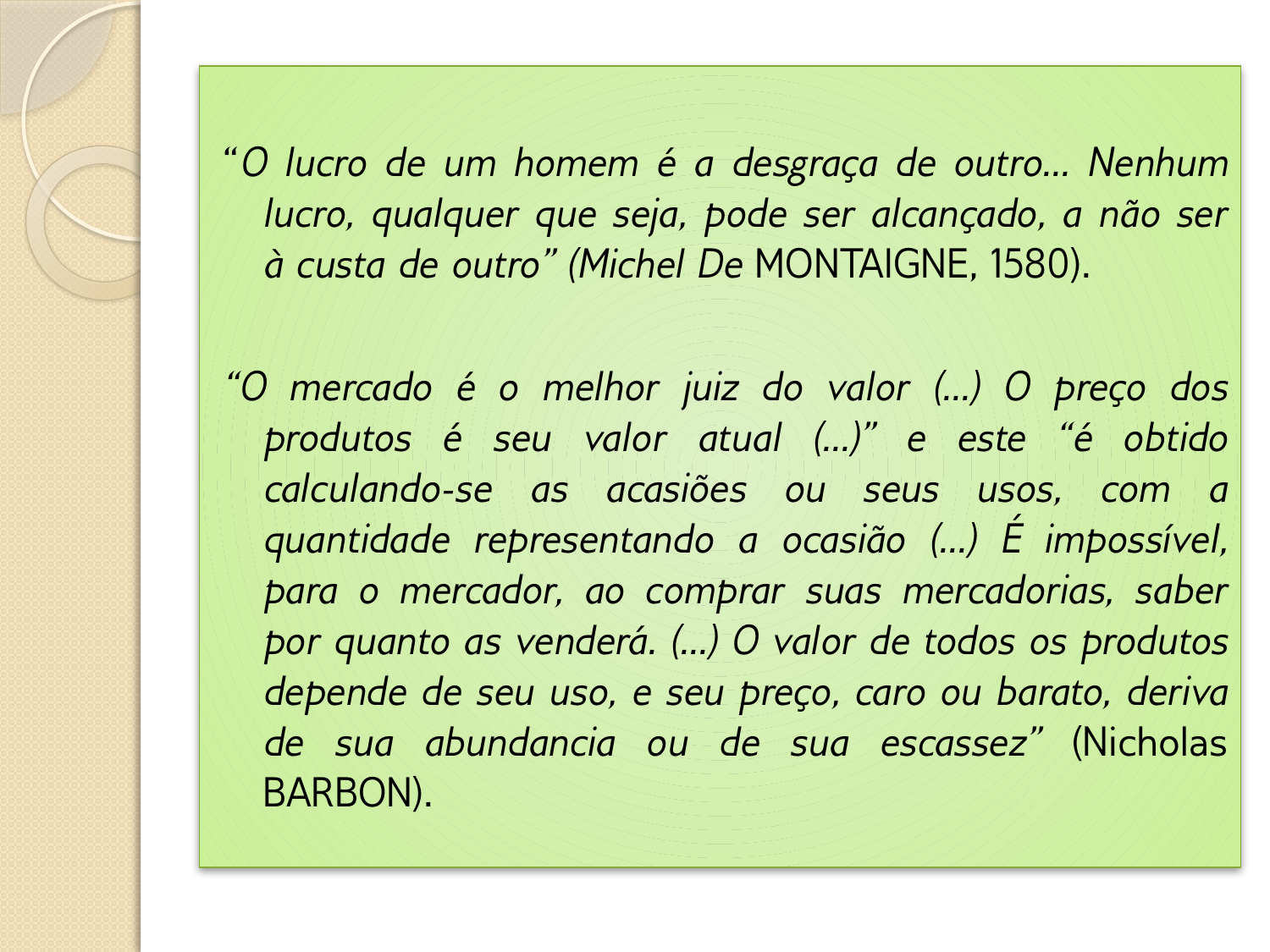

“O lucro de um homem é a desgraça de outro... Nenhum lucro, qualquer que seja, pode ser alcançado, a não ser à custa de outro” (Michel De MONTAIGNE, 1580).

“O mercado é o melhor juiz do valor (...) O preço dos produtos é seu valor atual (...)” e este “é obtido calculando-se as acasiões ou seus usos, com a quantidade representando a ocasião (...) É impossível, para o mercador, ao comprar suas mercadorias, saber por quanto as venderá. (...) O valor de todos os produtos depende de seu uso, e seu preço, caro ou barato, deriva de sua abundancia ou de sua escassez” (Nicholas BARBON).